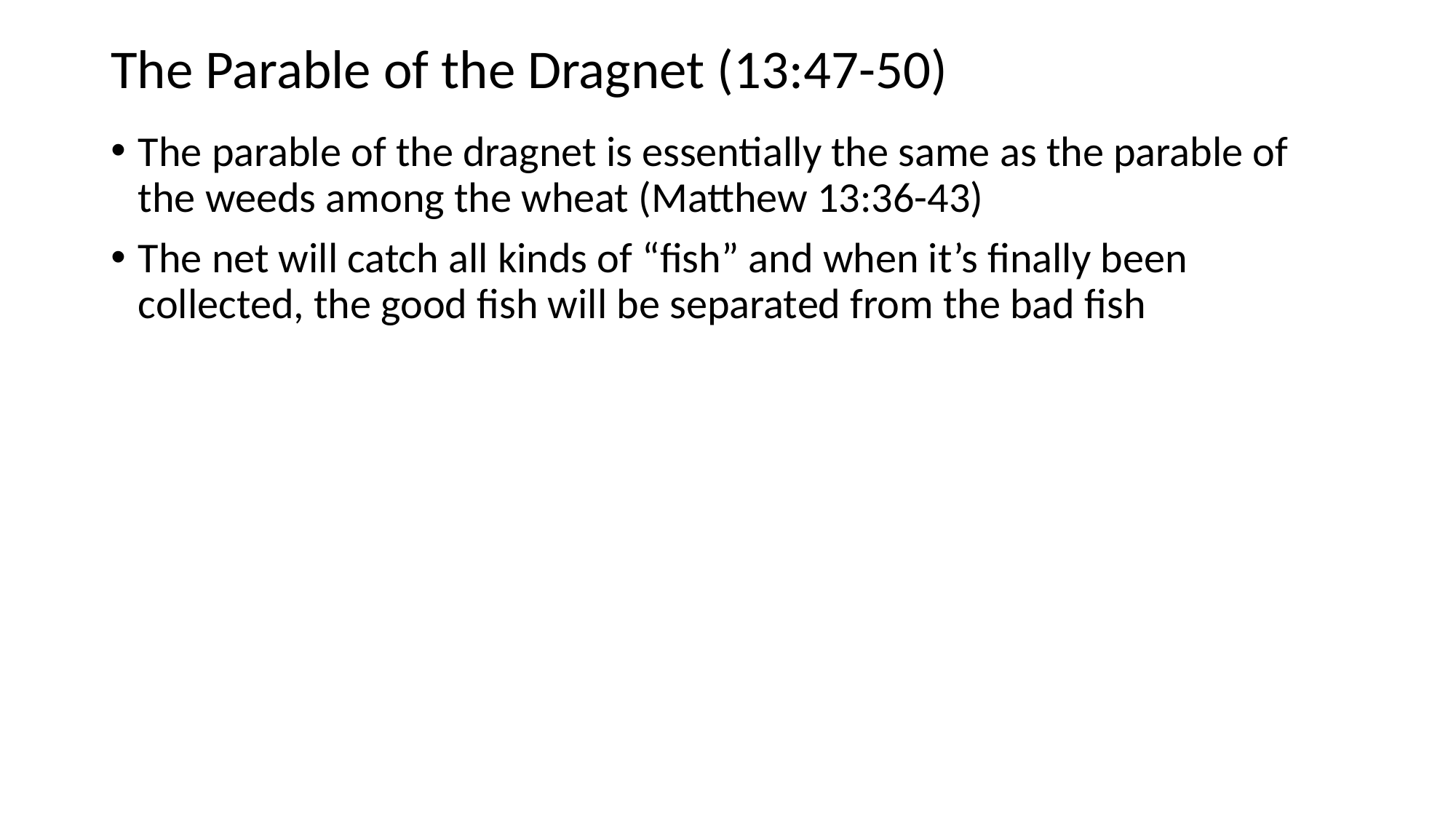

# The Parable of the Dragnet (13:47-50)
The parable of the dragnet is essentially the same as the parable of the weeds among the wheat (Matthew 13:36-43)
The net will catch all kinds of “fish” and when it’s finally been collected, the good fish will be separated from the bad fish